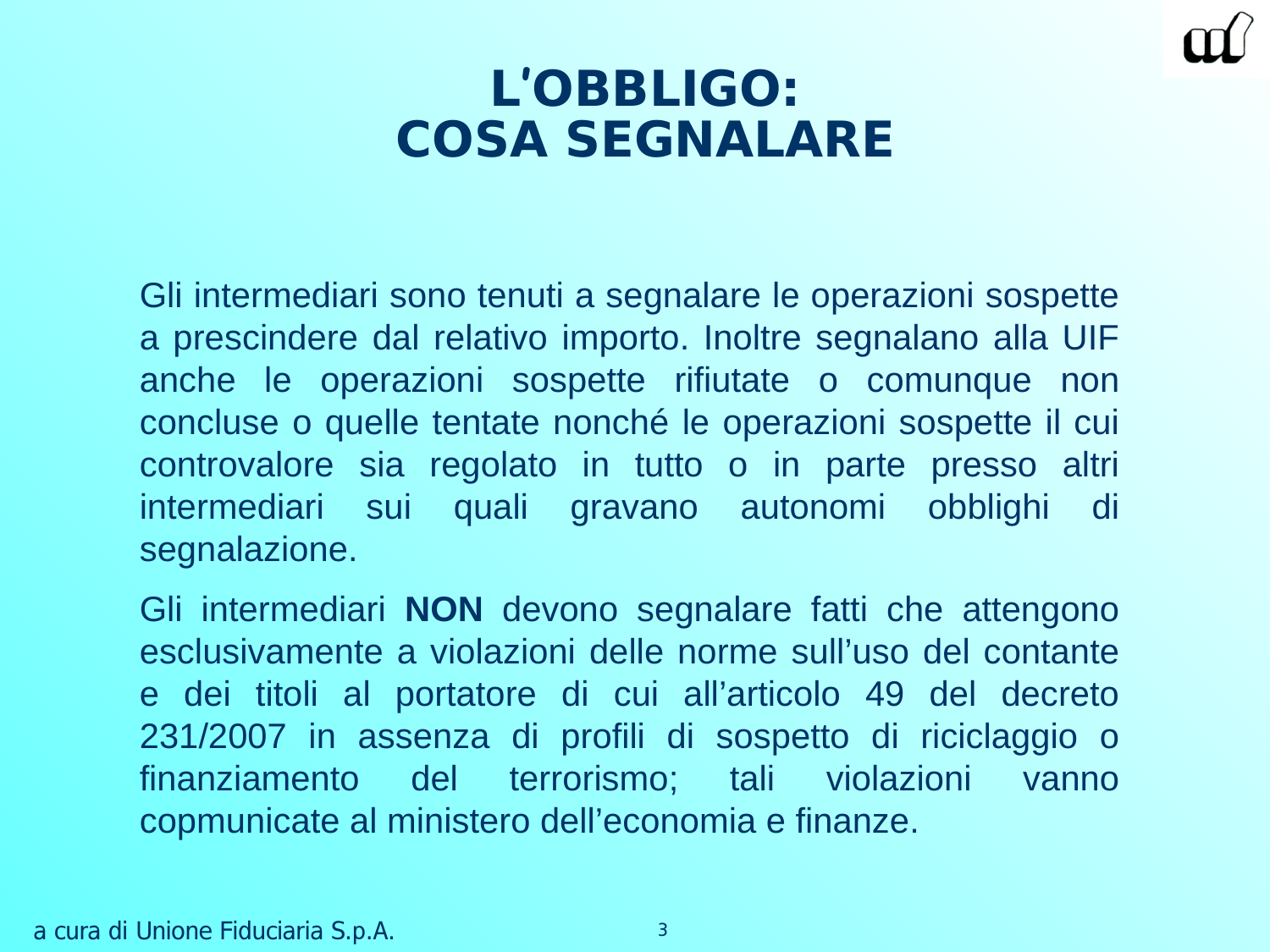

L’OBBLIGO:
COSA SEGNALARE

Gli intermediari sono tenuti a segnalare le operazioni sospette a prescindere dal relativo importo. Inoltre segnalano alla UIF anche le operazioni sospette rifiutate o comunque non concluse o quelle tentate nonché le operazioni sospette il cui controvalore sia regolato in tutto o in parte presso altri intermediari sui quali gravano autonomi obblighi di segnalazione.
Gli intermediari NON devono segnalare fatti che attengono esclusivamente a violazioni delle norme sull’uso del contante e dei titoli al portatore di cui all’articolo 49 del decreto 231/2007 in assenza di profili di sospetto di riciclaggio o finanziamento del terrorismo; tali violazioni vanno copmunicate al ministero dell’economia e finanze.